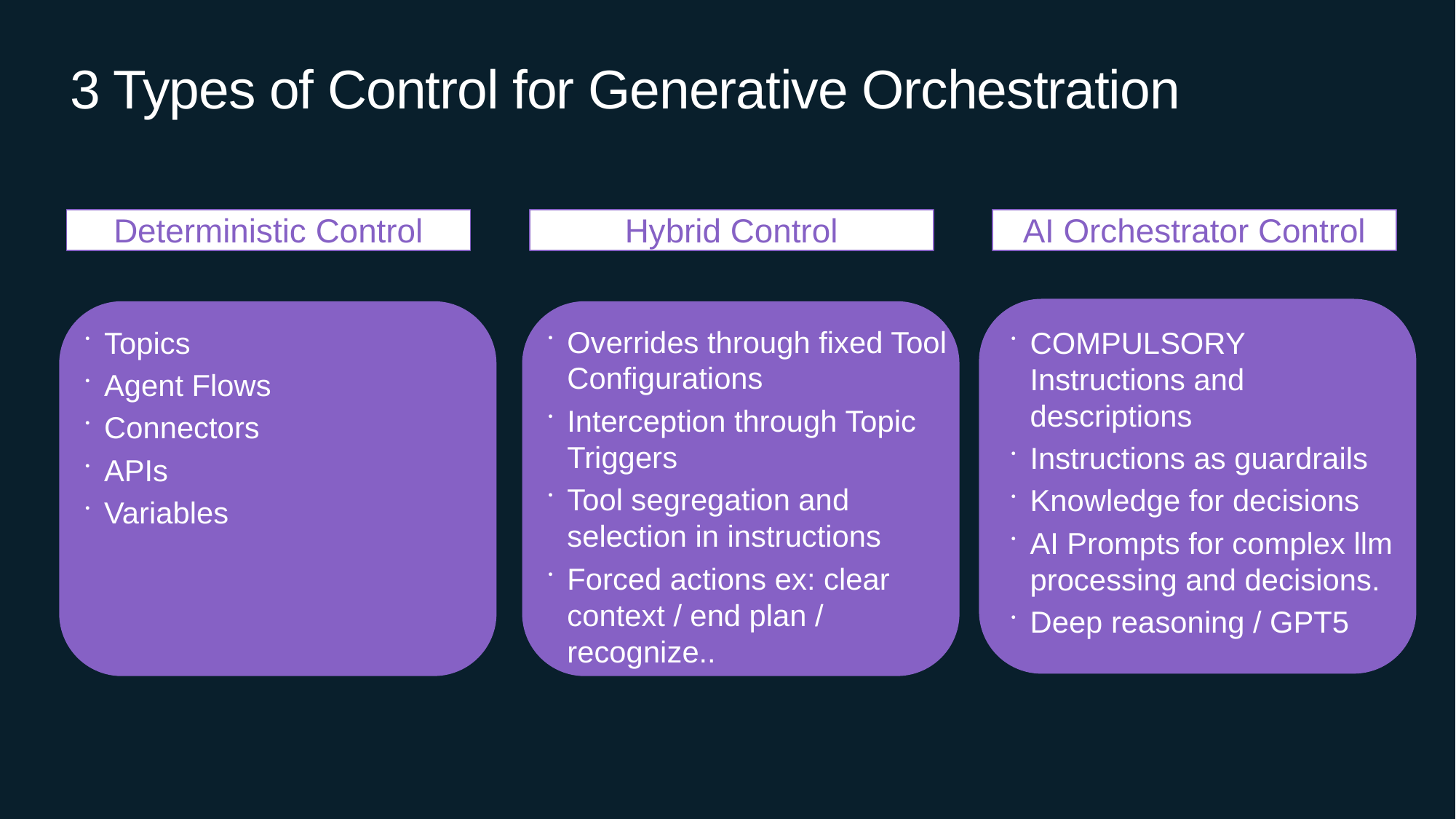

# 3 Types of Control for Generative Orchestration
Deterministic Control
Hybrid Control
AI Orchestrator Control

Overrides through fixed Tool Configurations
Interception through Topic Triggers
Tool segregation and selection in instructions
Forced actions ex: clear context / end plan / recognize..

Topics
Agent Flows
Connectors
APIs
Variables
COMPULSORY Instructions and descriptions
Instructions as guardrails
Knowledge for decisions
AI Prompts for complex llm processing and decisions.
Deep reasoning / GPT5